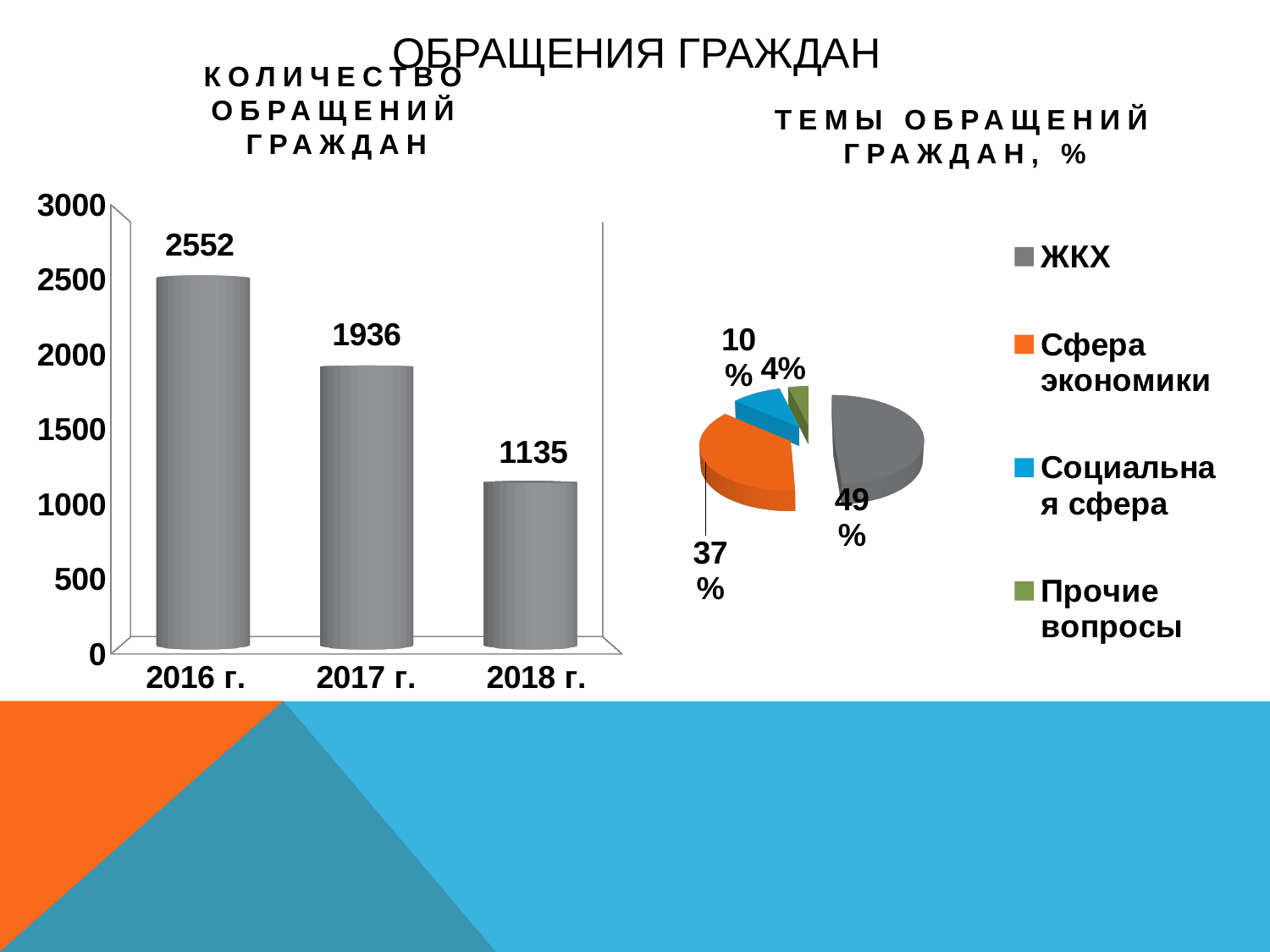

# Обращения граждан
Количество обращений граждан
Темы обращений граждан, %

[unsupported chart]

[unsupported chart]